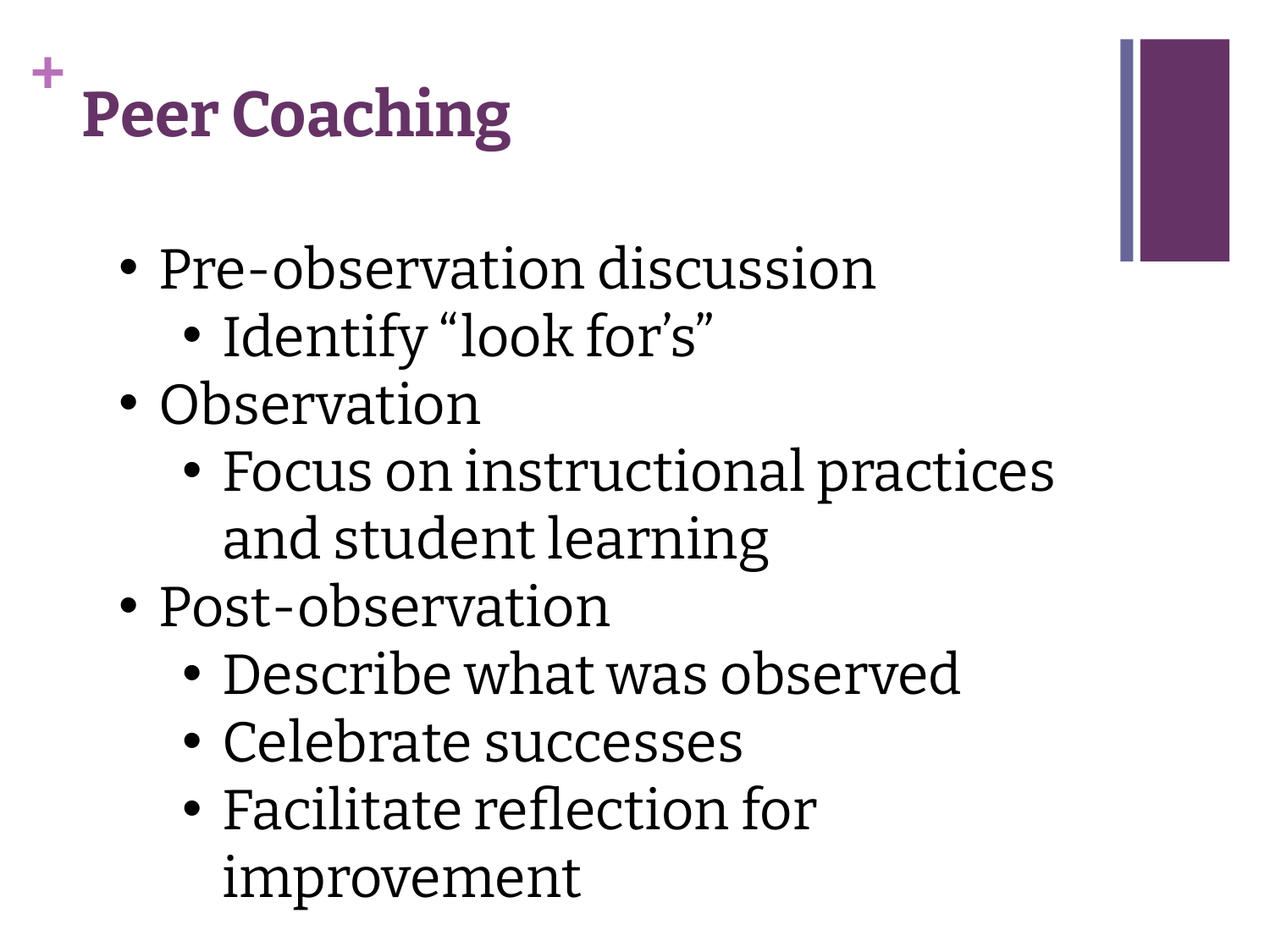

# Peer Coaching
Pre-observation discussion
Identify “look for’s”
Observation
Focus on instructional practices and student learning
Post-observation
Describe what was observed
Celebrate successes
Facilitate reflection for improvement